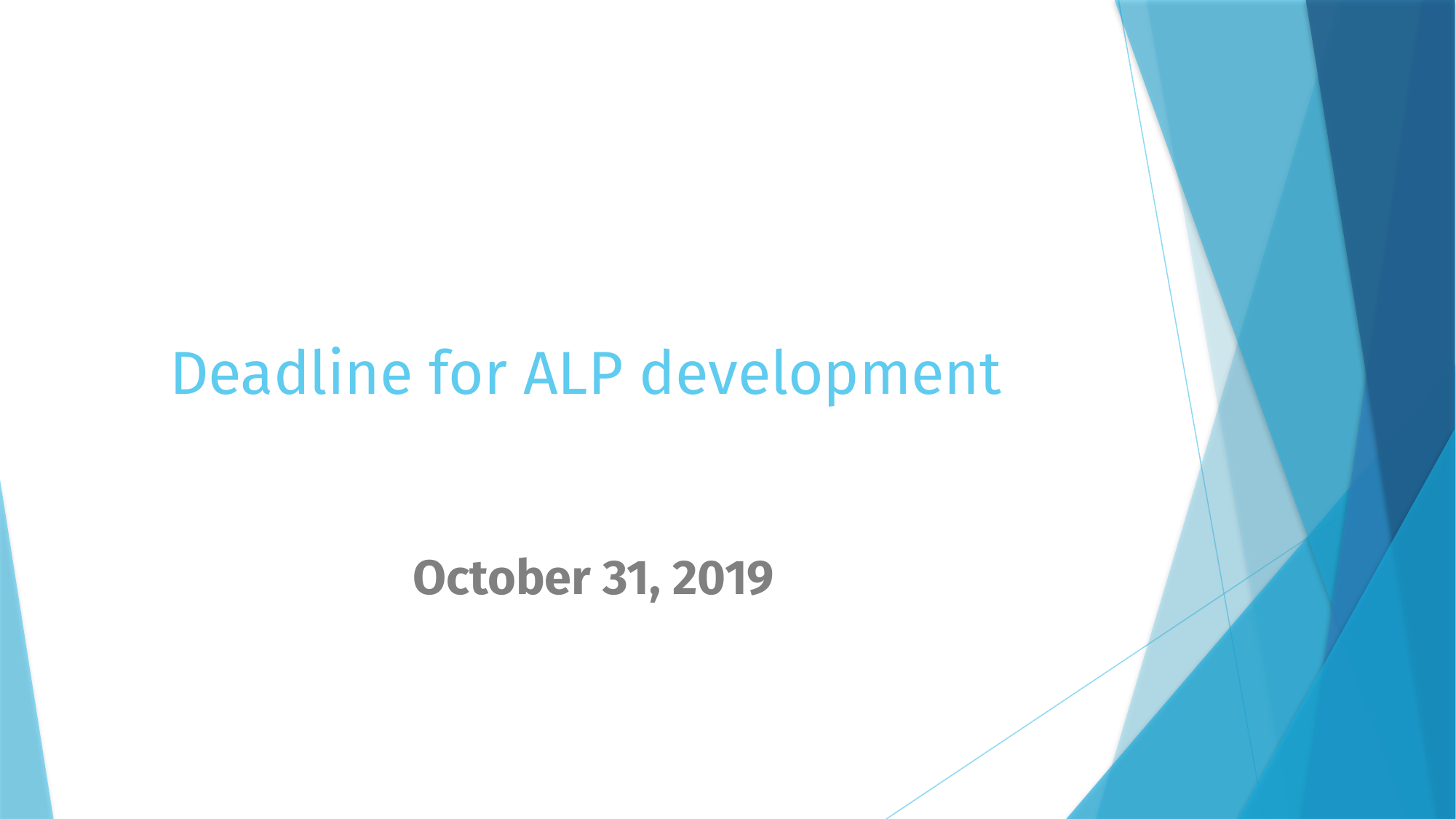

# Deadline for ALP development
October 31, 2019